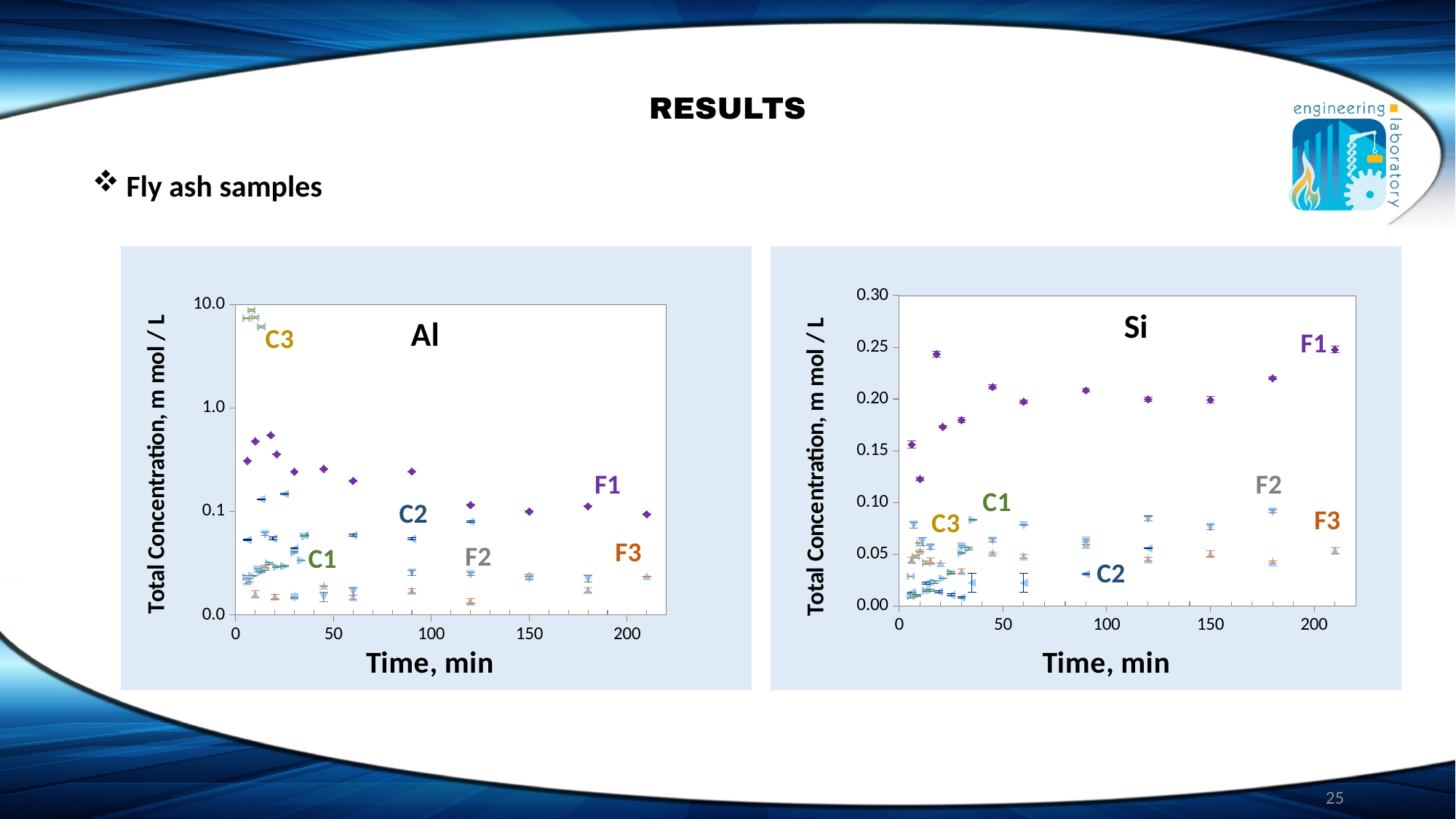

# RESULTS
Fly ash samples

### Chart: Al

| Category | F1 | F2 | F3 | C1 | C2 | C3 |
|---|---|---|---|---|---|---|

### Chart: Si

| Category | F1 | F2 | F3 | C1 | C2 | C3 |
|---|---|---|---|---|---|---|
25